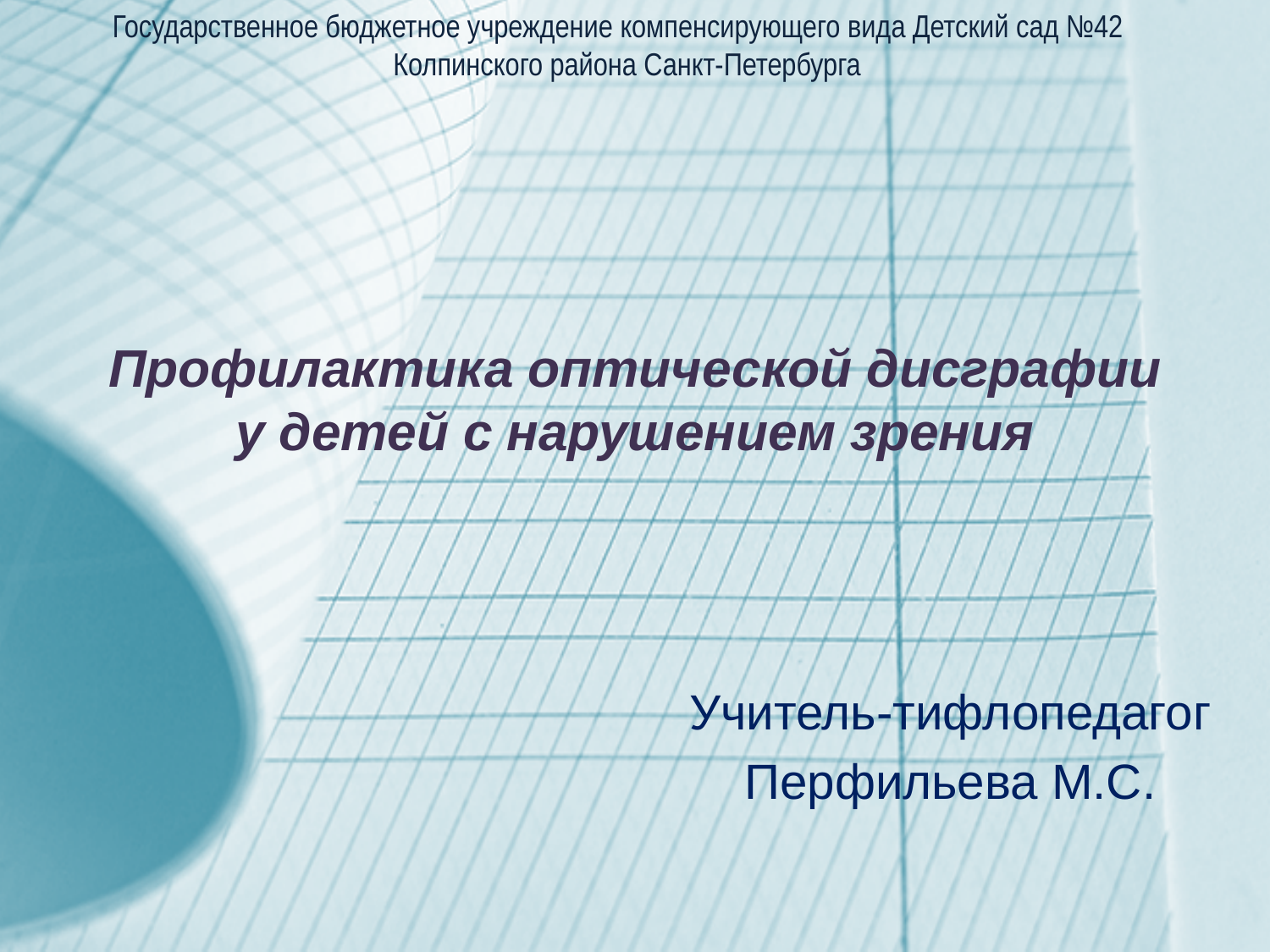

Государственное бюджетное учреждение компенсирующего вида Детский сад №42
                                       Колпинского района Санкт-Петербурга
# Профилактика оптической дисграфии у детей с нарушением зрения
Учитель-тифлопедагог
Перфильева М.С.